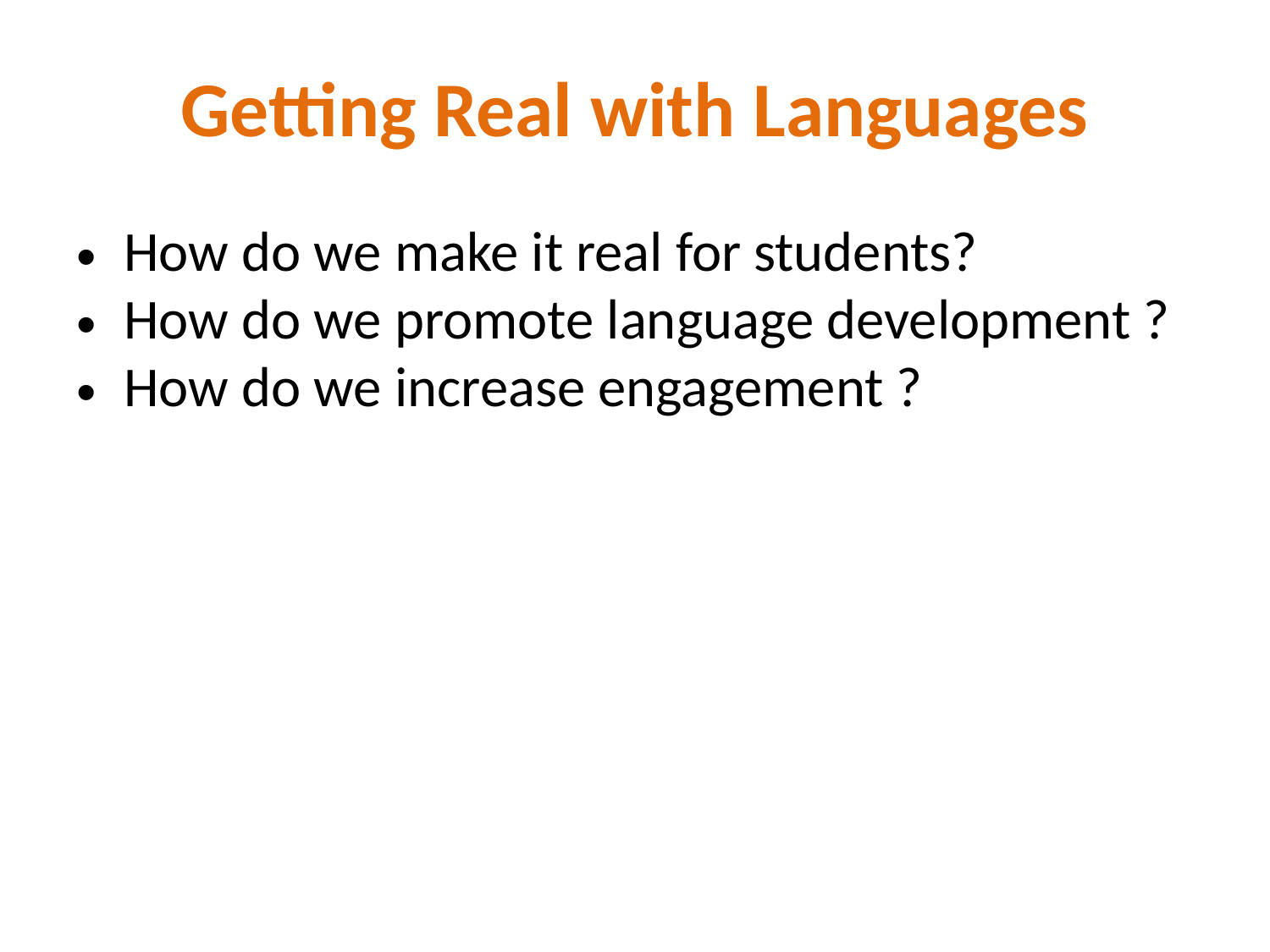

# Getting Real with Languages
How do we make it real for students?
How do we promote language development ?
How do we increase engagement ?